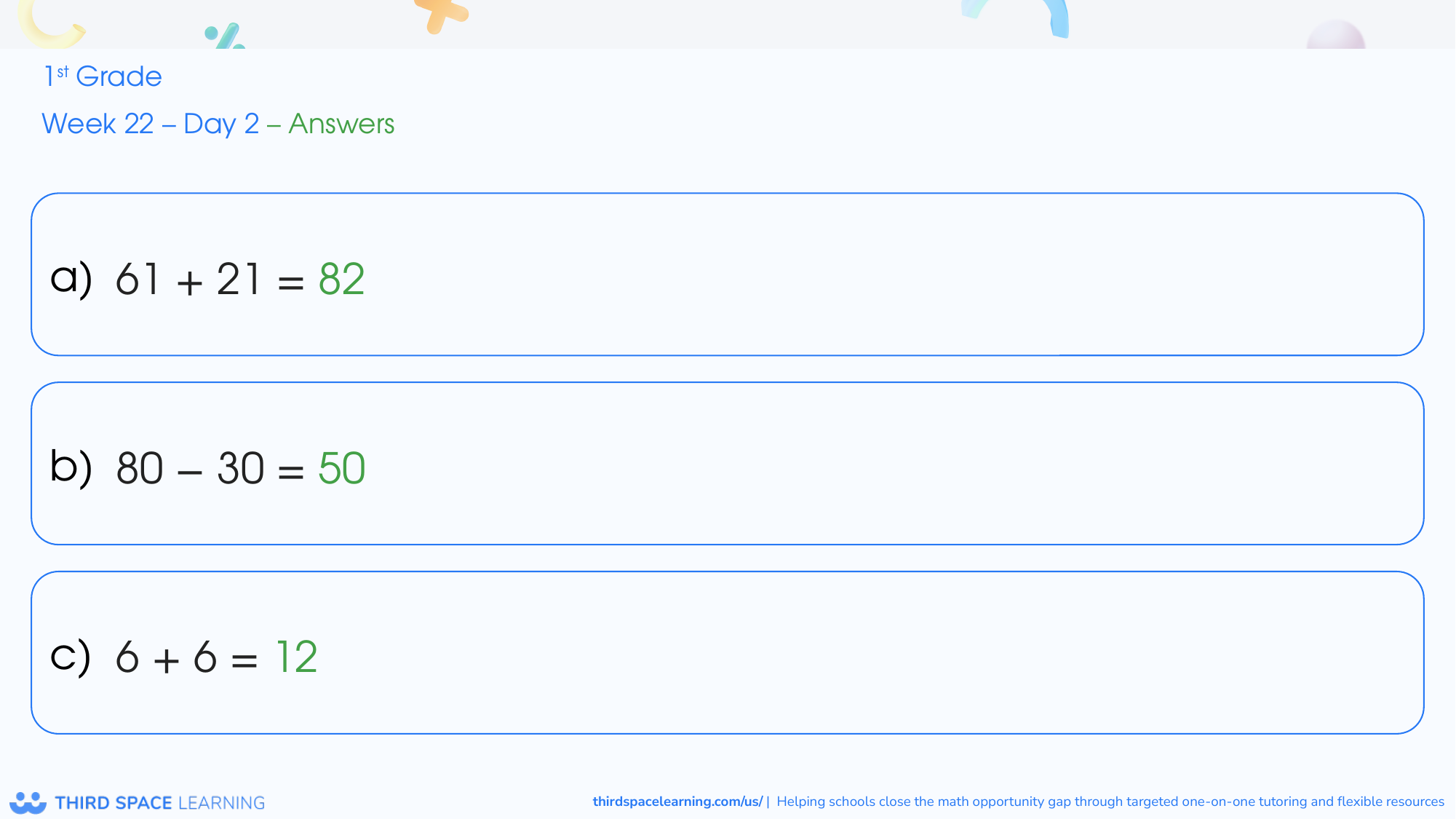

1st Grade
Week 22 – Day 2 – Answers
61 + 21 = 82
80 − 30 = 50
6 + 6 = 12